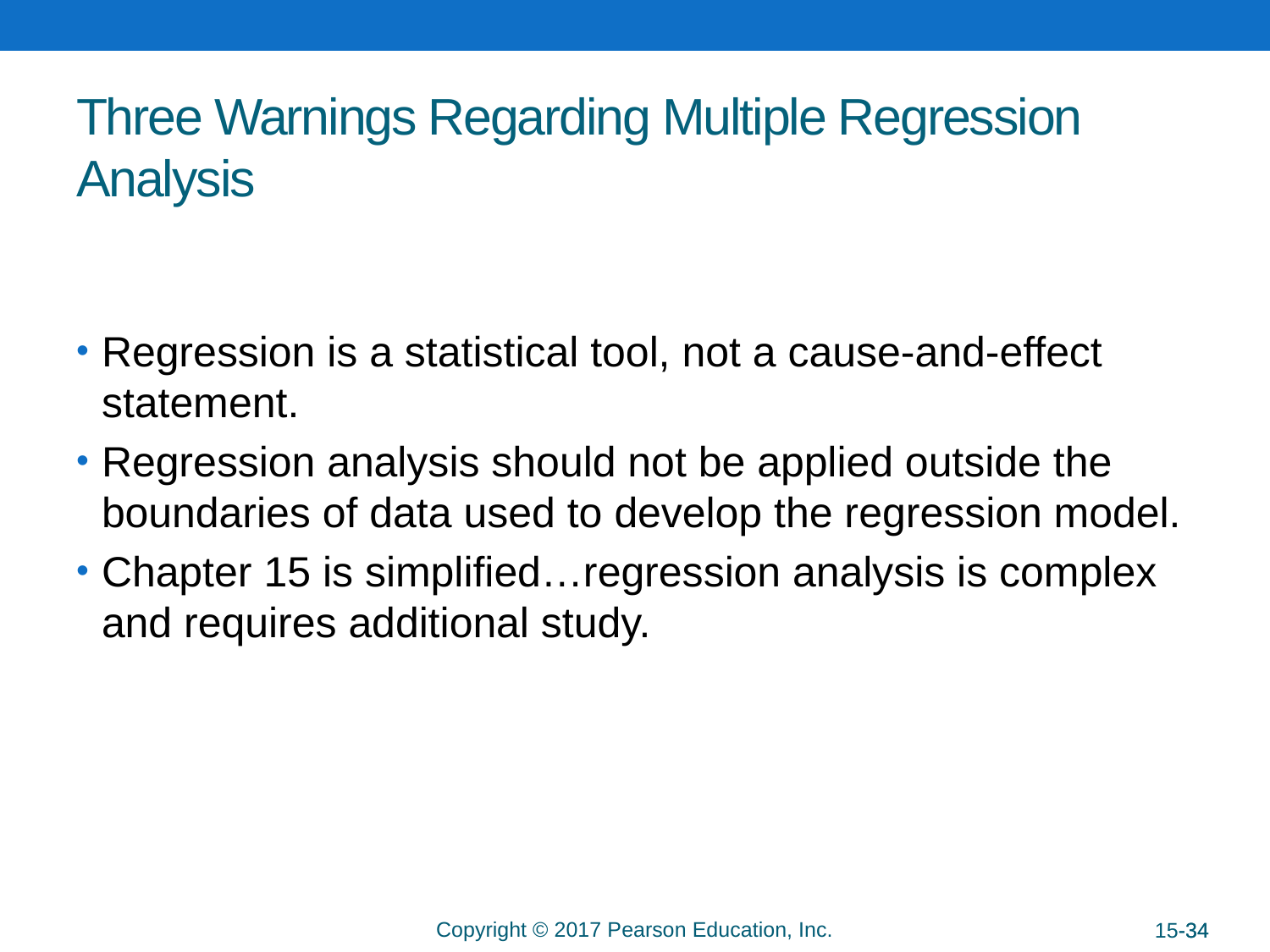

# Three Warnings Regarding Multiple Regression Analysis
Regression is a statistical tool, not a cause-and-effect statement.
Regression analysis should not be applied outside the boundaries of data used to develop the regression model.
Chapter 15 is simplified…regression analysis is complex and requires additional study.